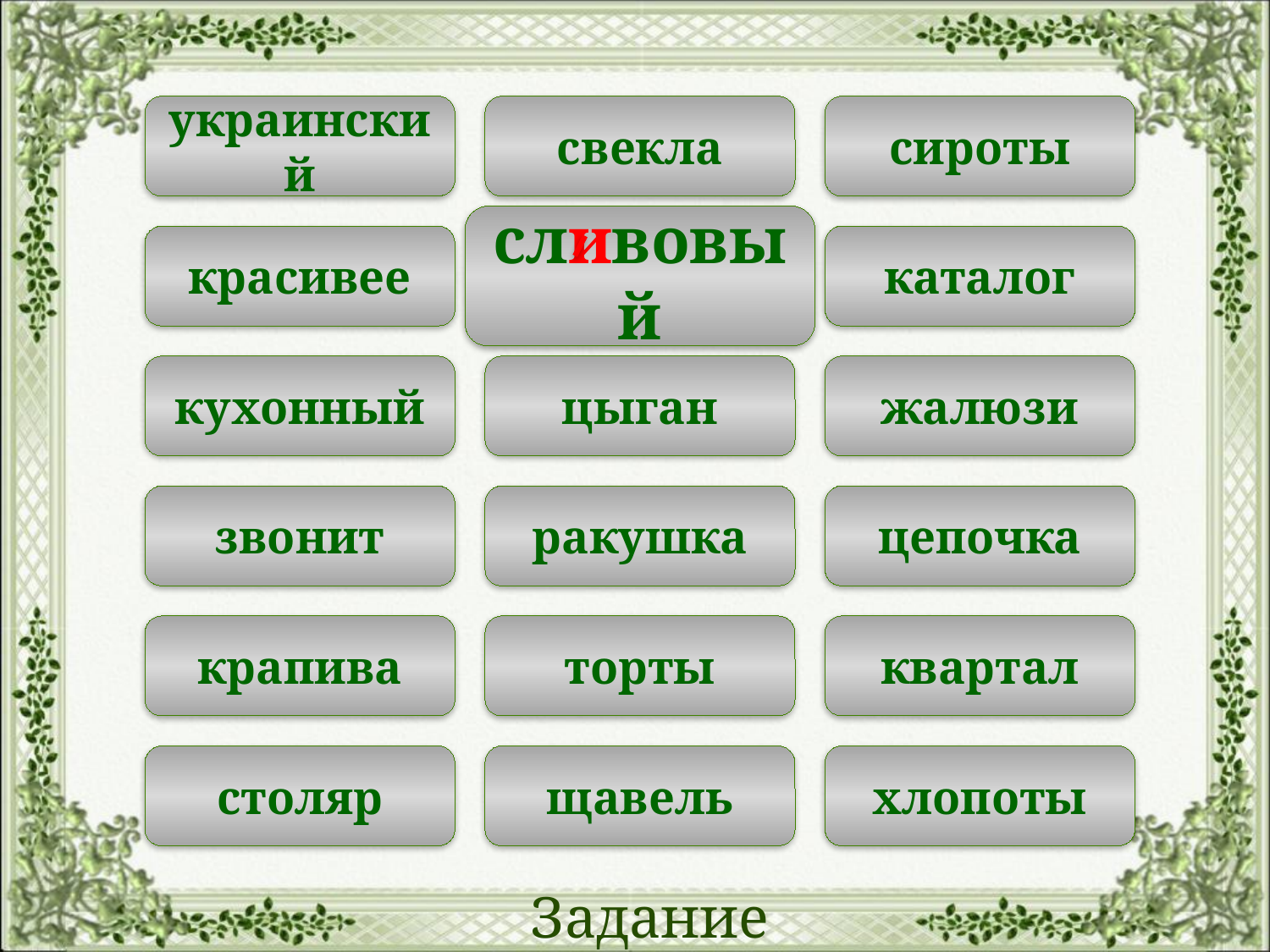

украинский
свекла
сироты
сливовый
красивее
каталог
кухонный
цыган
жалюзи
звонит
ракушка
цепочка
крапива
торты
квартал
столяр
щавель
хлопоты
Задание